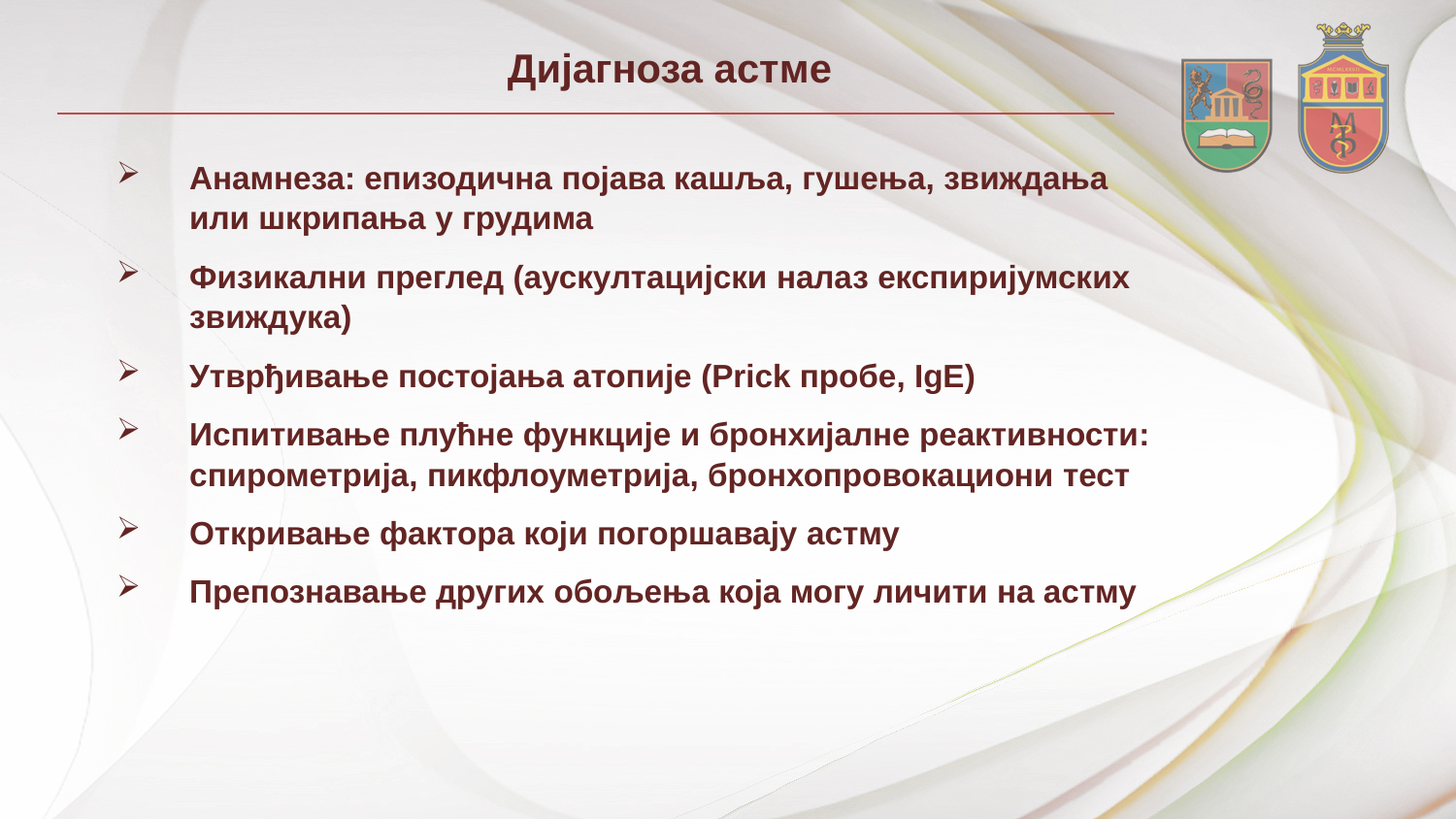

Дијагноза астме
Анамнеза: епизодична појава кашља, гушења, звиждања   или шкрипања у грудима
Физикални преглед (аускултацијски налаз експиријумских звиждука)
Утврђивање постојања атопије (Prick пробе, IgE)
Испитивање плућне функције и бронхијалне реактивности: спирометрија, пикфлоуметрија, бронхопровокациони тест
Откривање фактора који погоршавају астму
Препознавање других обољења која могу личити на астму